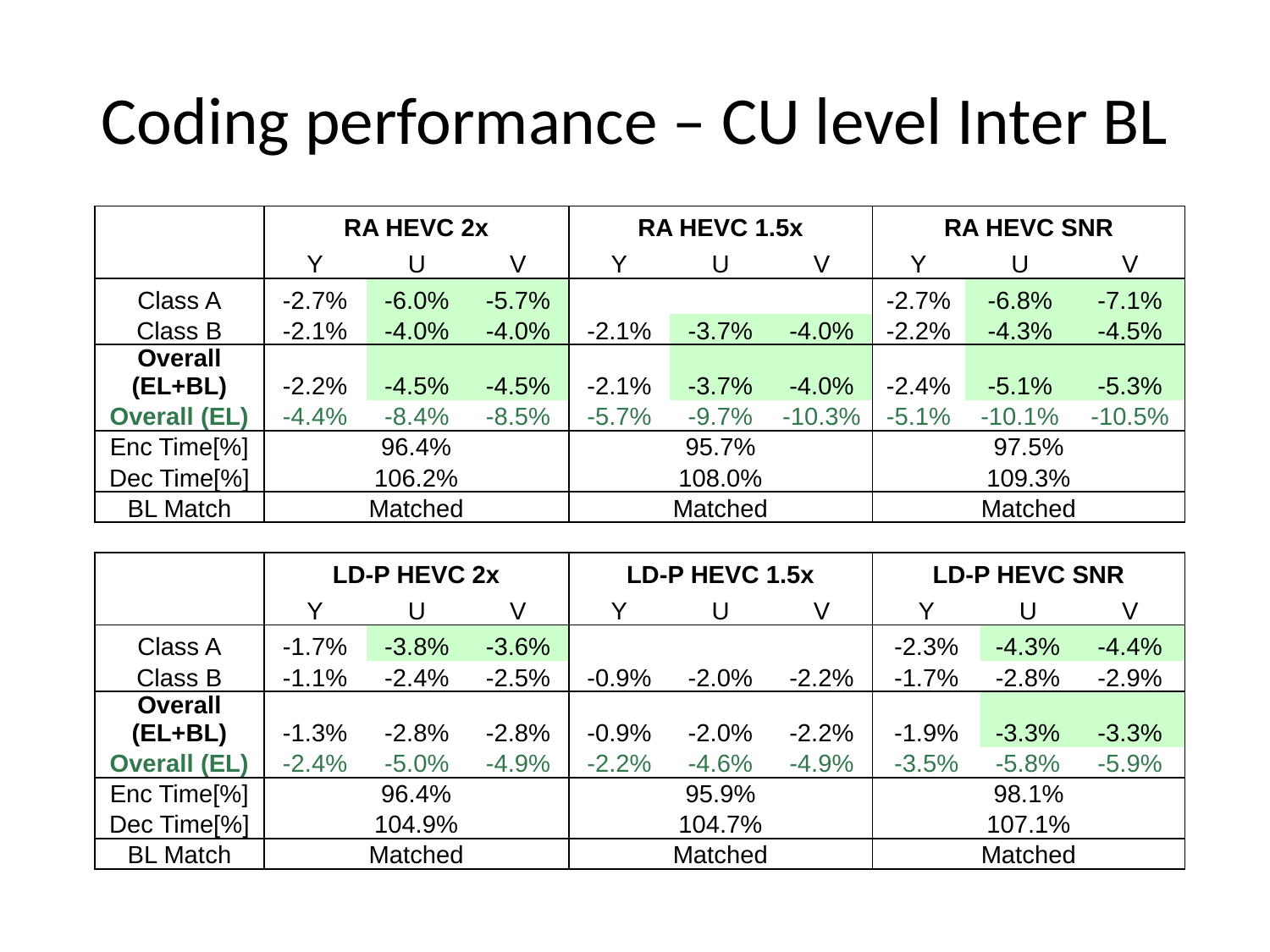

# Coding performance – CU level Inter BL
|  | RA HEVC 2x |  |  | RA HEVC 1.5x |  |  | RA HEVC SNR |  |  |  |
| --- | --- | --- | --- | --- | --- | --- | --- | --- | --- | --- |
|  | Y | U | V | Y | U | V | Y | U |  | V |
| Class A | -2.7% | -6.0% | -5.7% |  |  |  | -2.7% | -6.8% |  | -7.1% |
| Class B | -2.1% | -4.0% | -4.0% | -2.1% | -3.7% | -4.0% | -2.2% | -4.3% |  | -4.5% |
| Overall (EL+BL) | -2.2% | -4.5% | -4.5% | -2.1% | -3.7% | -4.0% | -2.4% | -5.1% |  | -5.3% |
| Overall (EL) | -4.4% | -8.4% | -8.5% | -5.7% | -9.7% | -10.3% | -5.1% | -10.1% |  | -10.5% |
| Enc Time[%] | 96.4% |  |  | 95.7% |  |  | 97.5% |  |  |  |
| Dec Time[%] | 106.2% |  |  | 108.0% |  |  | 109.3% |  |  |  |
| BL Match | Matched |  |  | Matched |  |  | Matched |  |  |  |
|  |  |  |  |  |  |  |  |  |  |  |
|  | LD-P HEVC 2x |  |  | LD-P HEVC 1.5x |  |  | LD-P HEVC SNR |  |  |  |
|  | Y | U | V | Y | U | V | Y |  | U | V |
| Class A | -1.7% | -3.8% | -3.6% |  |  |  | -2.3% |  | -4.3% | -4.4% |
| Class B | -1.1% | -2.4% | -2.5% | -0.9% | -2.0% | -2.2% | -1.7% |  | -2.8% | -2.9% |
| Overall (EL+BL) | -1.3% | -2.8% | -2.8% | -0.9% | -2.0% | -2.2% | -1.9% |  | -3.3% | -3.3% |
| Overall (EL) | -2.4% | -5.0% | -4.9% | -2.2% | -4.6% | -4.9% | -3.5% |  | -5.8% | -5.9% |
| Enc Time[%] | 96.4% |  |  | 95.9% |  |  | 98.1% |  |  |  |
| Dec Time[%] | 104.9% |  |  | 104.7% |  |  | 107.1% |  |  |  |
| BL Match | Matched |  |  | Matched |  |  | Matched |  |  |  |